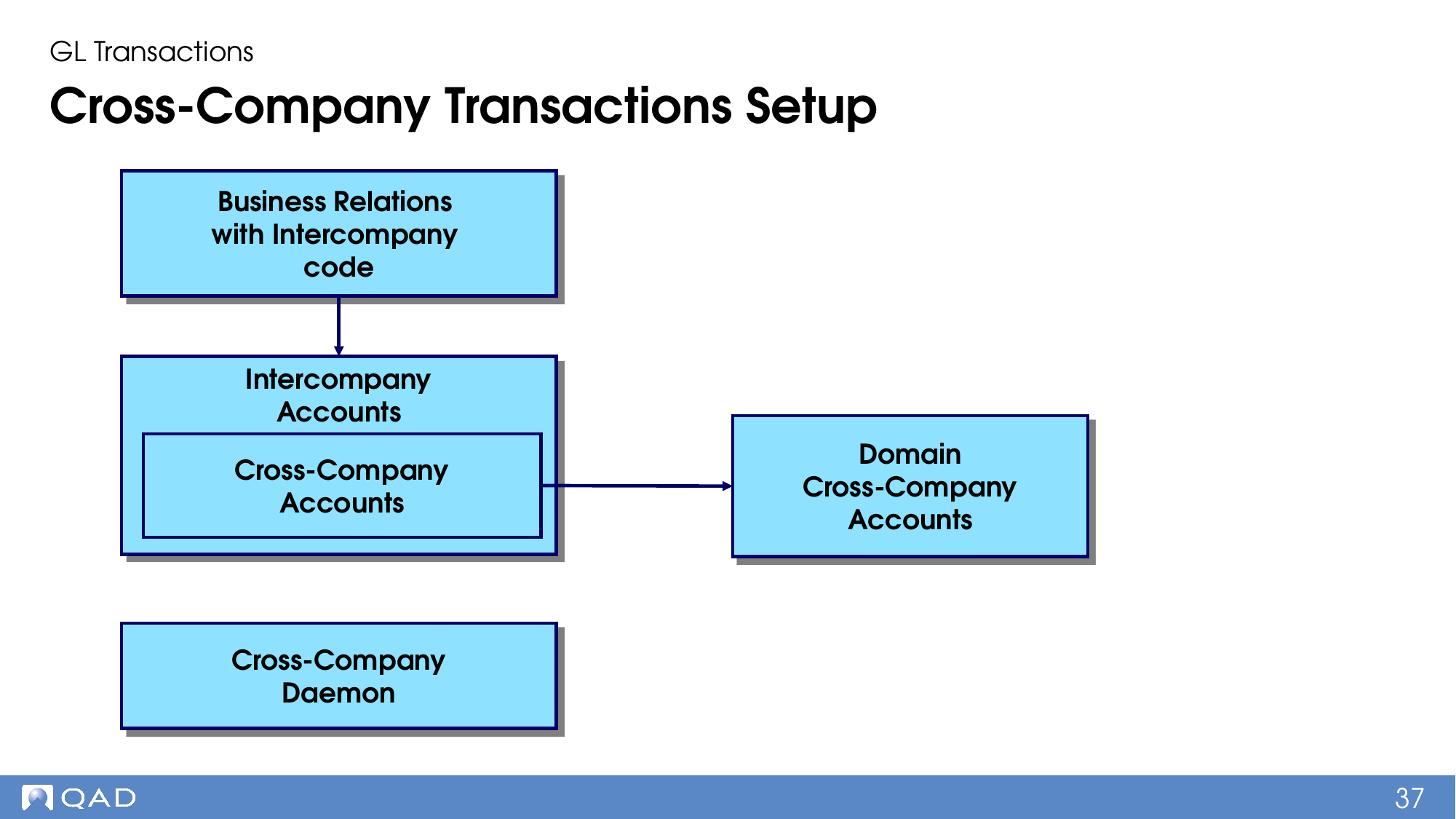

GL Transactions
# Cross-Company Transactions Setup
Business Relations
with Intercompany
code
Intercompany
Accounts
Domain
Cross-Company
Accounts
Cross-Company
Accounts
Cross-Company
Daemon
37